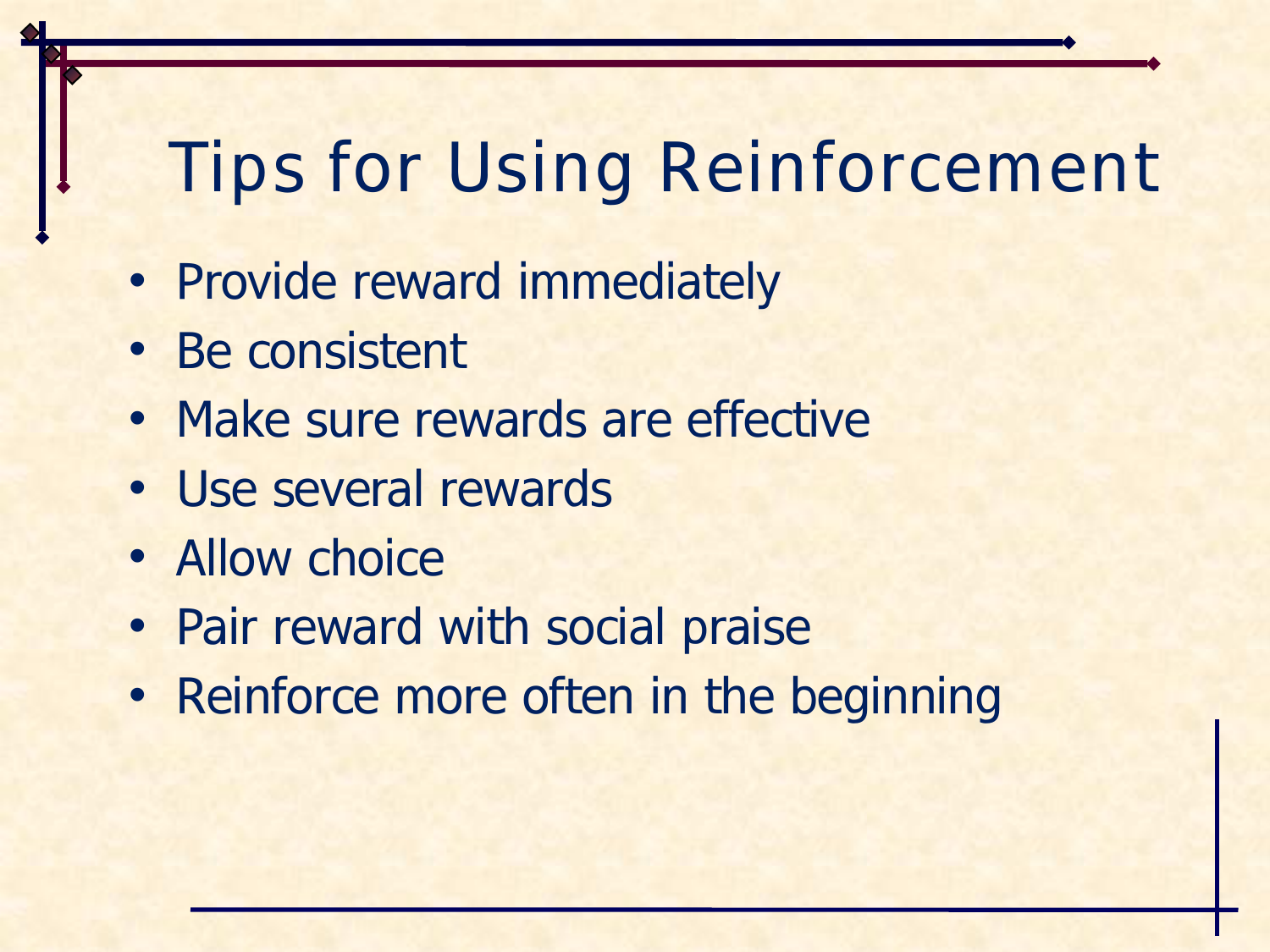

# Tips for Using Reinforcement
Provide reward immediately
Be consistent
Make sure rewards are effective
Use several rewards
Allow choice
Pair reward with social praise
Reinforce more often in the beginning